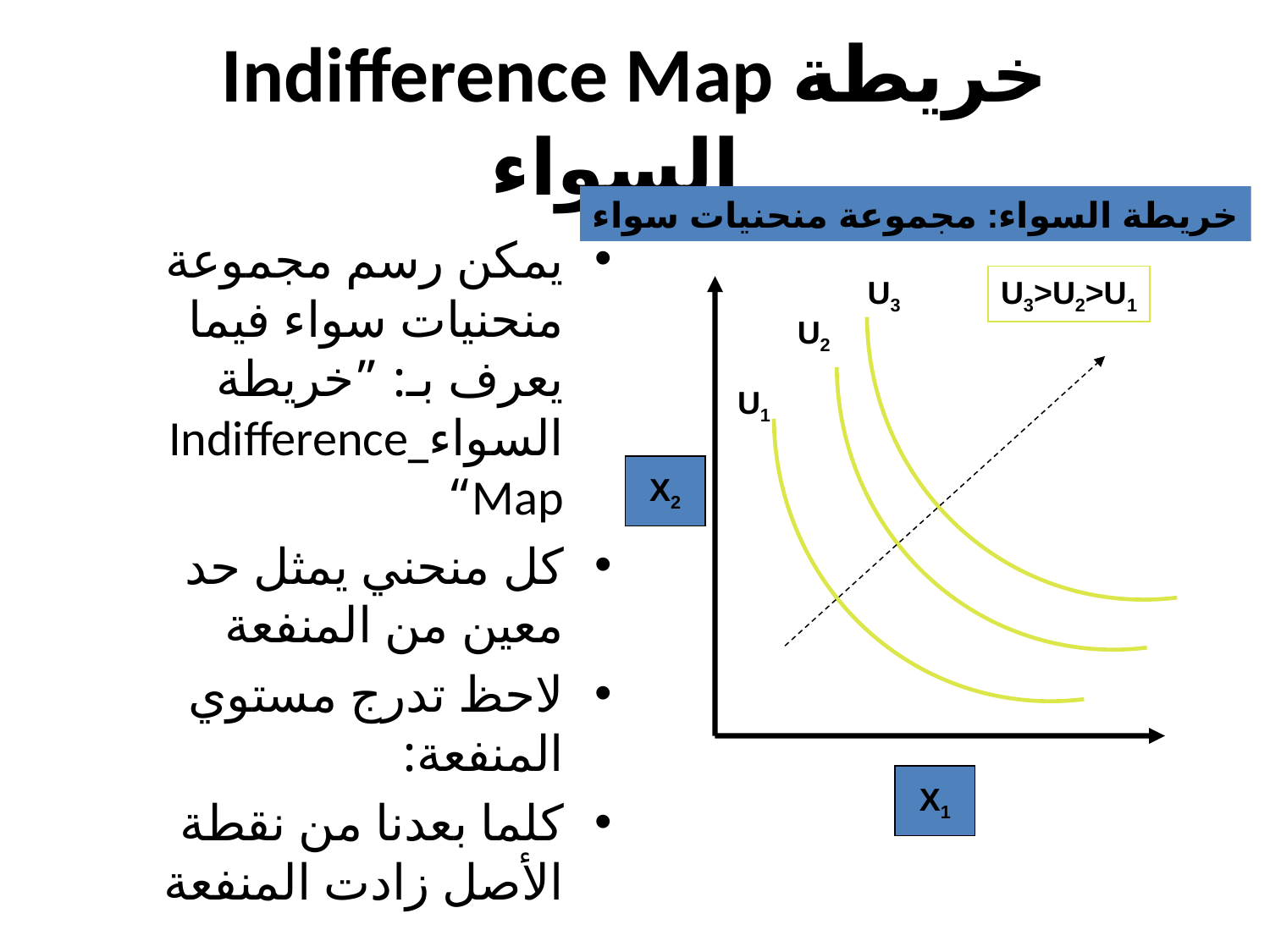

# Indifference Map خريطة السواء_
خريطة السواء: مجموعة منحنيات سواء
يمكن رسم مجموعة منحنيات سواء فيما يعرف بـ: ”خريطة السواء_Indifference Map“
كل منحني يمثل حد معين من المنفعة
لاحظ تدرج مستوي المنفعة:
كلما بعدنا من نقطة الأصل زادت المنفعة

U3
U3>U2>U1

U2

U1

X2

X1